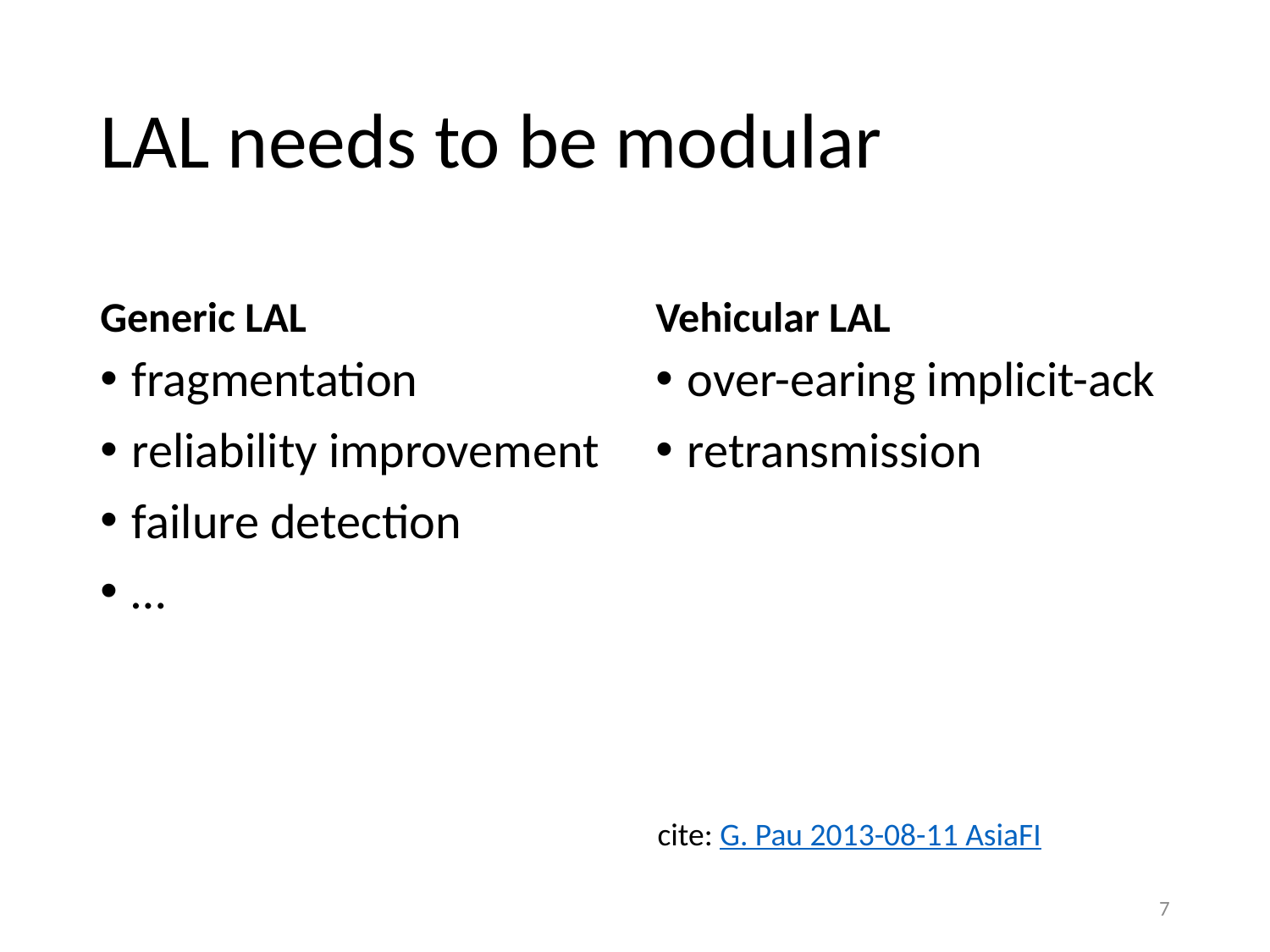

# LAL needs to be modular
Generic LAL
Vehicular LAL
fragmentation
reliability improvement
failure detection
…
over-earing implicit-ack
retransmission
cite: G. Pau 2013-08-11 AsiaFI
7